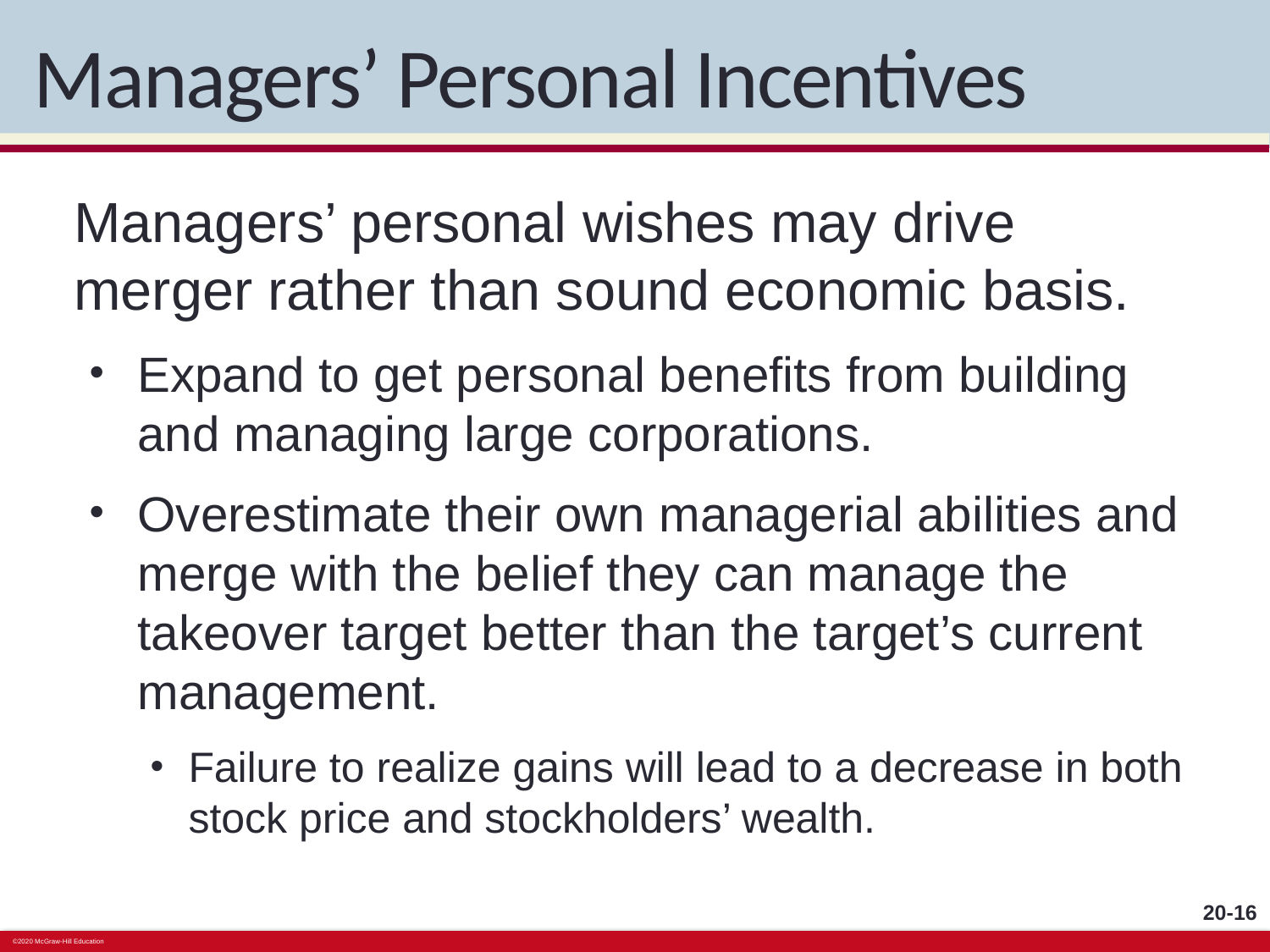

# Managers’ Personal Incentives
Managers’ personal wishes may drive merger rather than sound economic basis.
Expand to get personal benefits from building and managing large corporations.
Overestimate their own managerial abilities and merge with the belief they can manage the takeover target better than the target’s current management.
Failure to realize gains will lead to a decrease in both stock price and stockholders’ wealth.